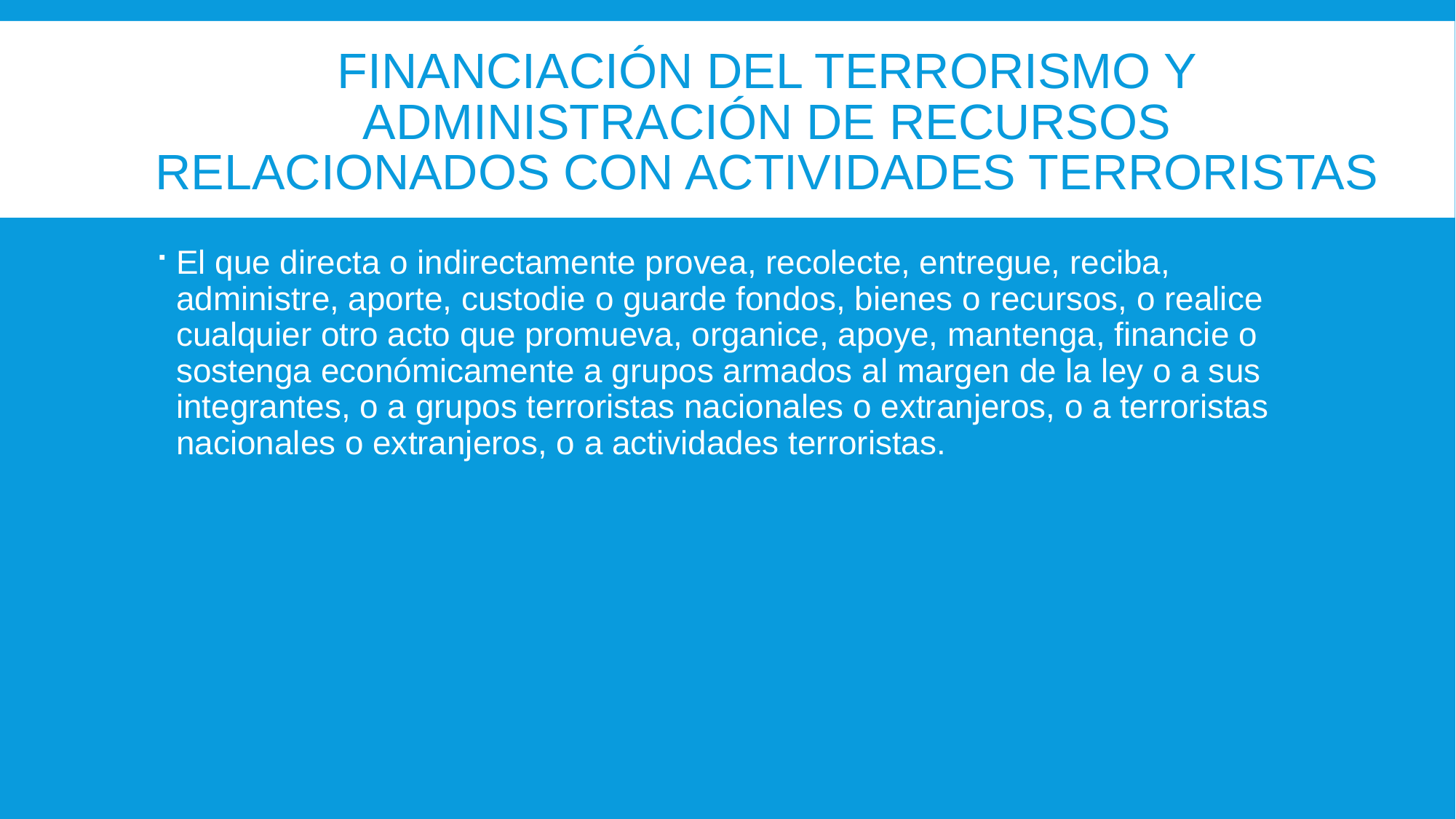

# Financiación del terrorismo y administración de recursos relacionados con actividades terroristas
El que directa o indirectamente provea, recolecte, entregue, reciba, administre, aporte, custodie o guarde fondos, bienes o recursos, o realice cualquier otro acto que promueva, organice, apoye, mantenga, financie o sostenga económicamente a grupos armados al margen de la ley o a sus integrantes, o a grupos terroristas nacionales o extranjeros, o a terroristas nacionales o extranjeros, o a actividades terroristas.